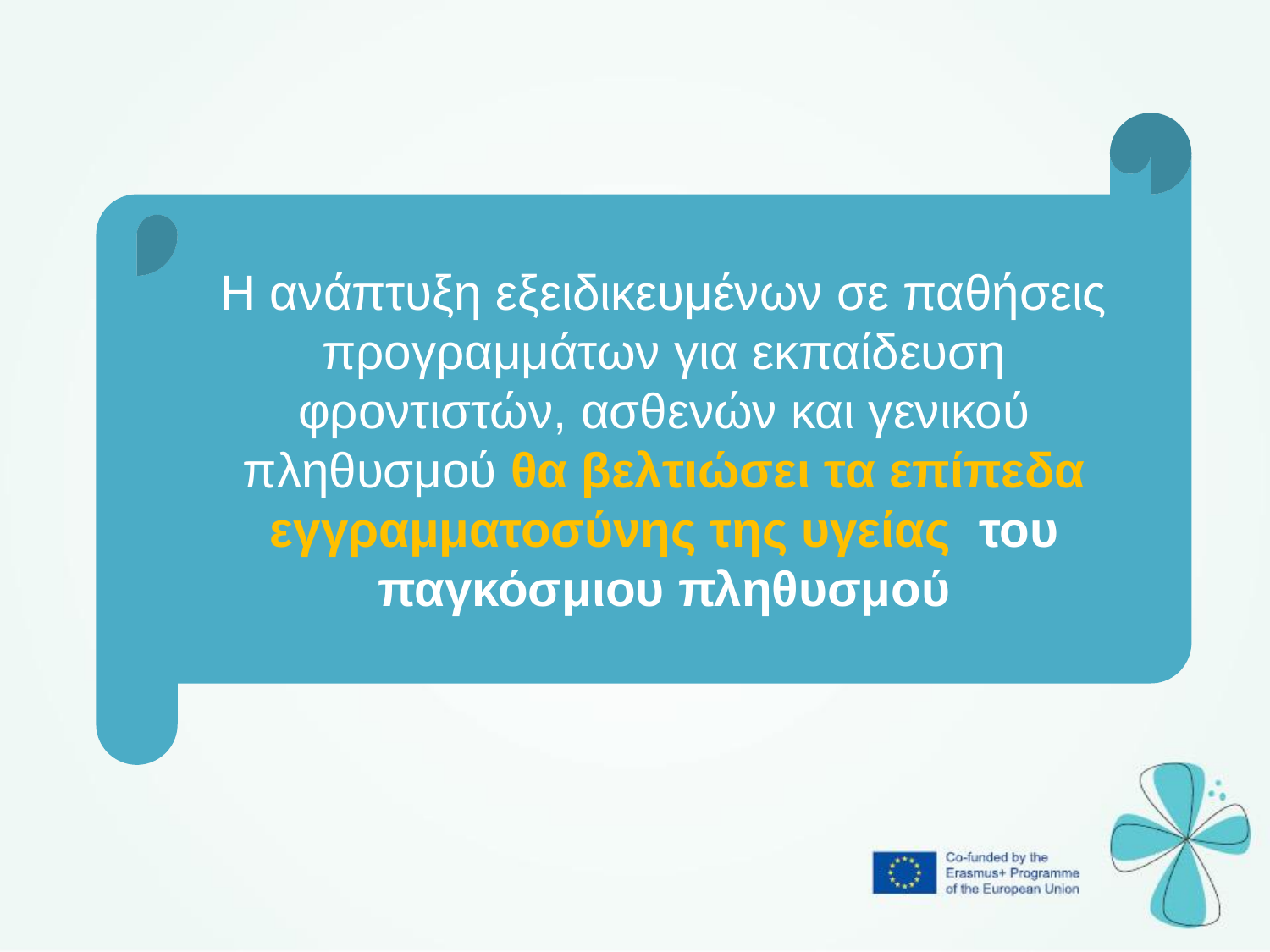

Η ανάπτυξη εξειδικευμένων σε παθήσεις προγραμμάτων για εκπαίδευση φροντιστών, ασθενών και γενικού πληθυσμού θα βελτιώσει τα επίπεδα εγγραμματοσύνης της υγείας  του παγκόσμιου πληθυσμού